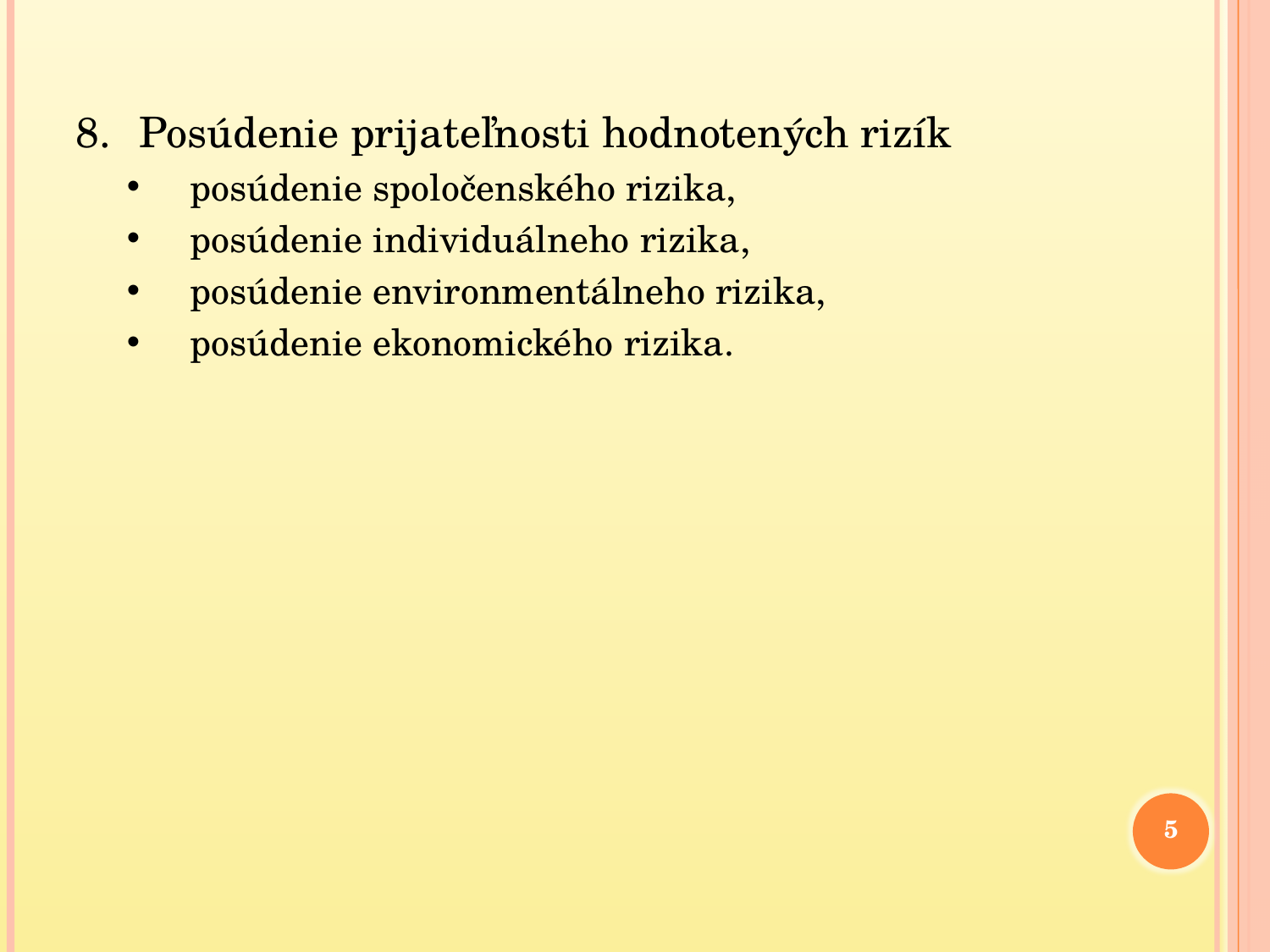

Posúdenie prijateľnosti hodnotených rizík
posúdenie spoločenského rizika,
posúdenie individuálneho rizika,
posúdenie environmentálneho rizika,
posúdenie ekonomického rizika.

5